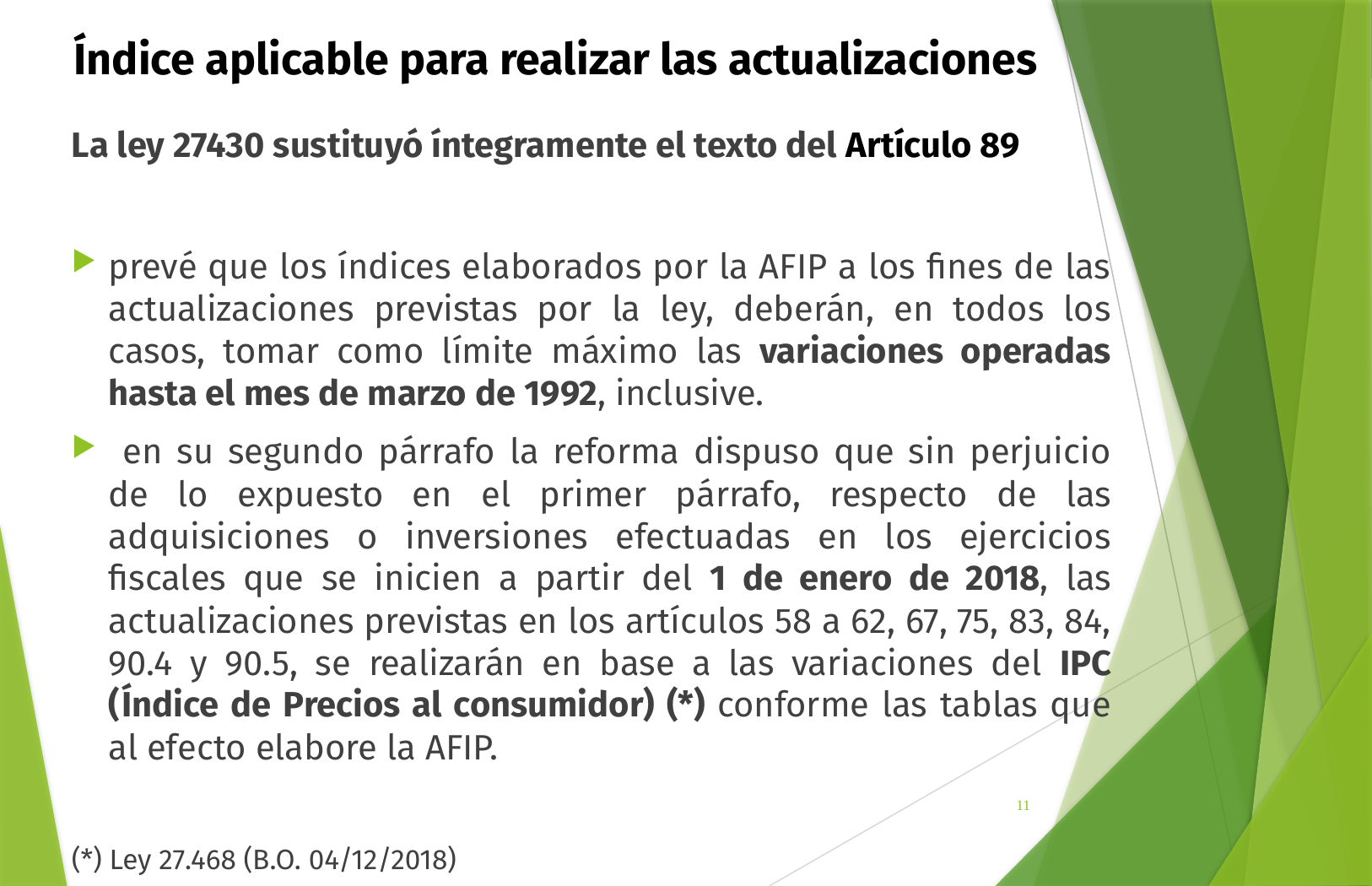

# Índice aplicable para realizar las actualizaciones
La ley 27430 sustituyó íntegramente el texto del Artículo 89

prevé que los índices elaborados por la AFIP a los fines de las actualizaciones previstas por la ley, deberán, en todos los casos, tomar como límite máximo las variaciones operadas hasta el mes de marzo de 1992, inclusive.
 en su segundo párrafo la reforma dispuso que sin perjuicio de lo expuesto en el primer párrafo, respecto de las adquisiciones o inversiones efectuadas en los ejercicios fiscales que se inicien a partir del 1 de enero de 2018, las actualizaciones previstas en los artículos 58 a 62, 67, 75, 83, 84, 90.4 y 90.5, se realizarán en base a las variaciones del IPC (Índice de Precios al consumidor) (*) conforme las tablas que al efecto elabore la AFIP.

(*) Ley 27.468 (B.O. 04/12/2018)

11